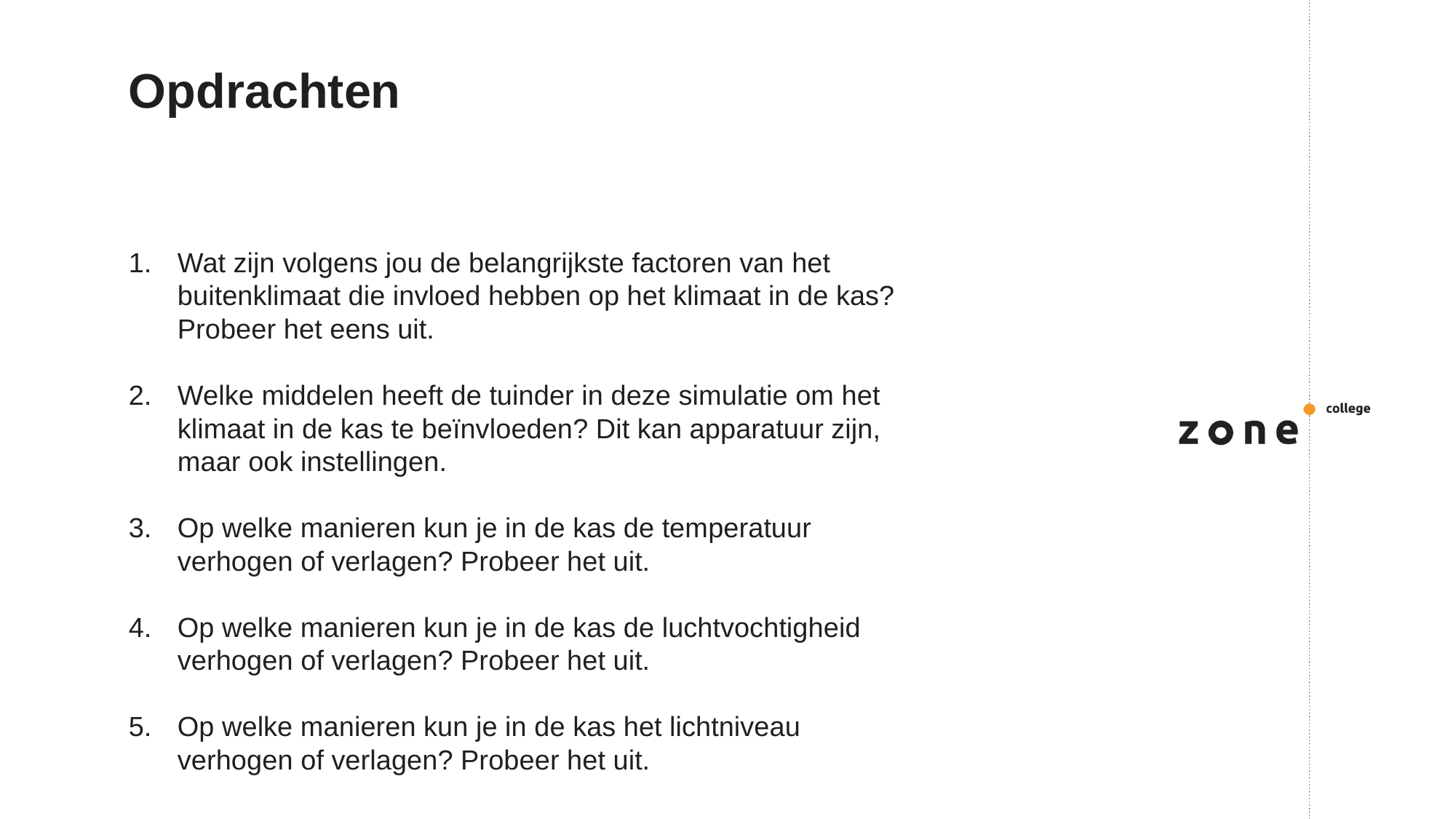

# Opdrachten

Wat zijn volgens jou de belangrijkste factoren van het buitenklimaat die invloed hebben op het klimaat in de kas? Probeer het eens uit.

Welke middelen heeft de tuinder in deze simulatie om het klimaat in de kas te beïnvloeden? Dit kan apparatuur zijn, maar ook instellingen.

Op welke manieren kun je in de kas de temperatuur verhogen of verlagen? Probeer het uit.

Op welke manieren kun je in de kas de luchtvochtigheid verhogen of verlagen? Probeer het uit.

Op welke manieren kun je in de kas het lichtniveau verhogen of verlagen? Probeer het uit.